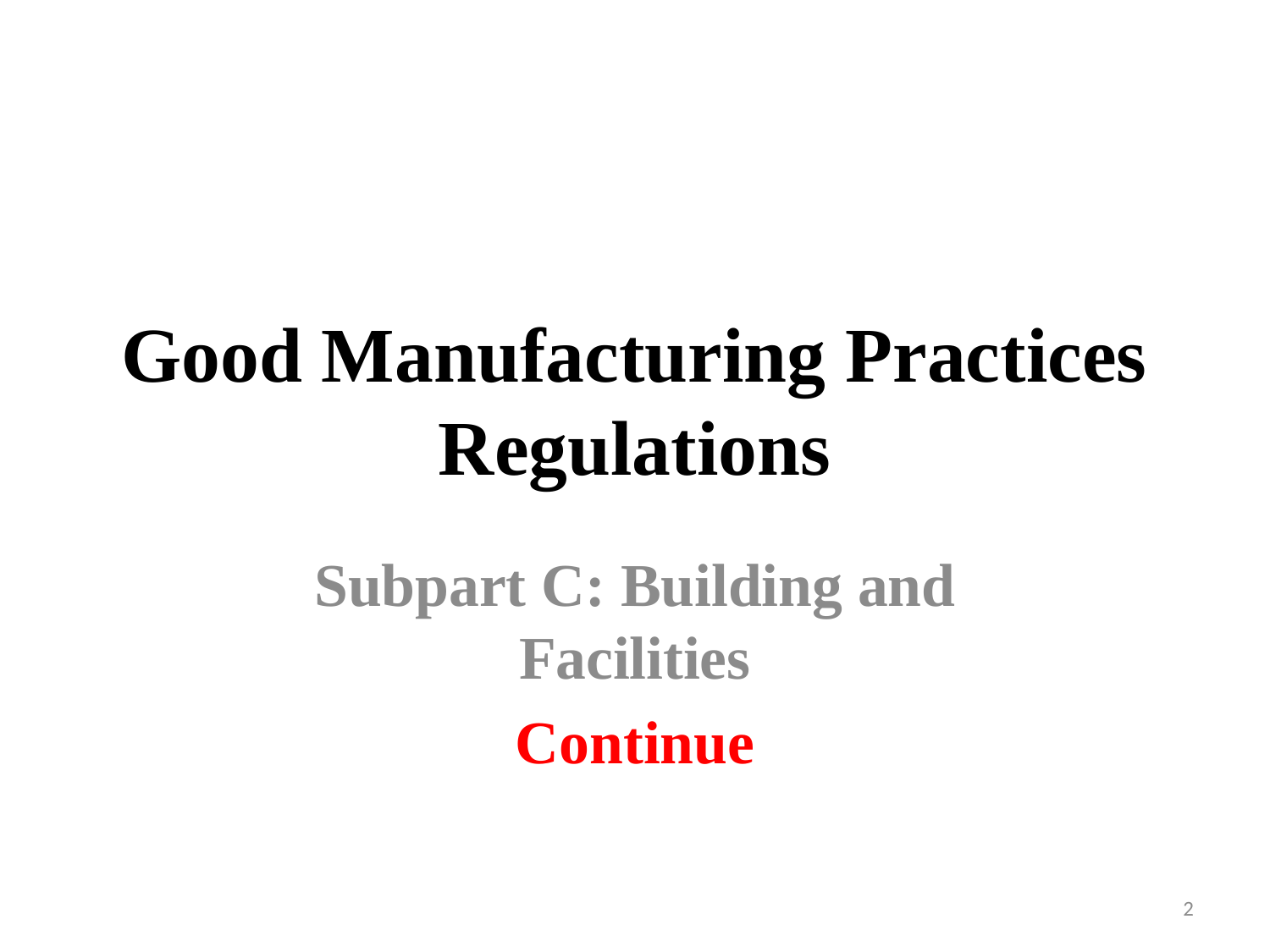

# Good Manufacturing Practices Regulations
Subpart C: Building and Facilities
Continue
2